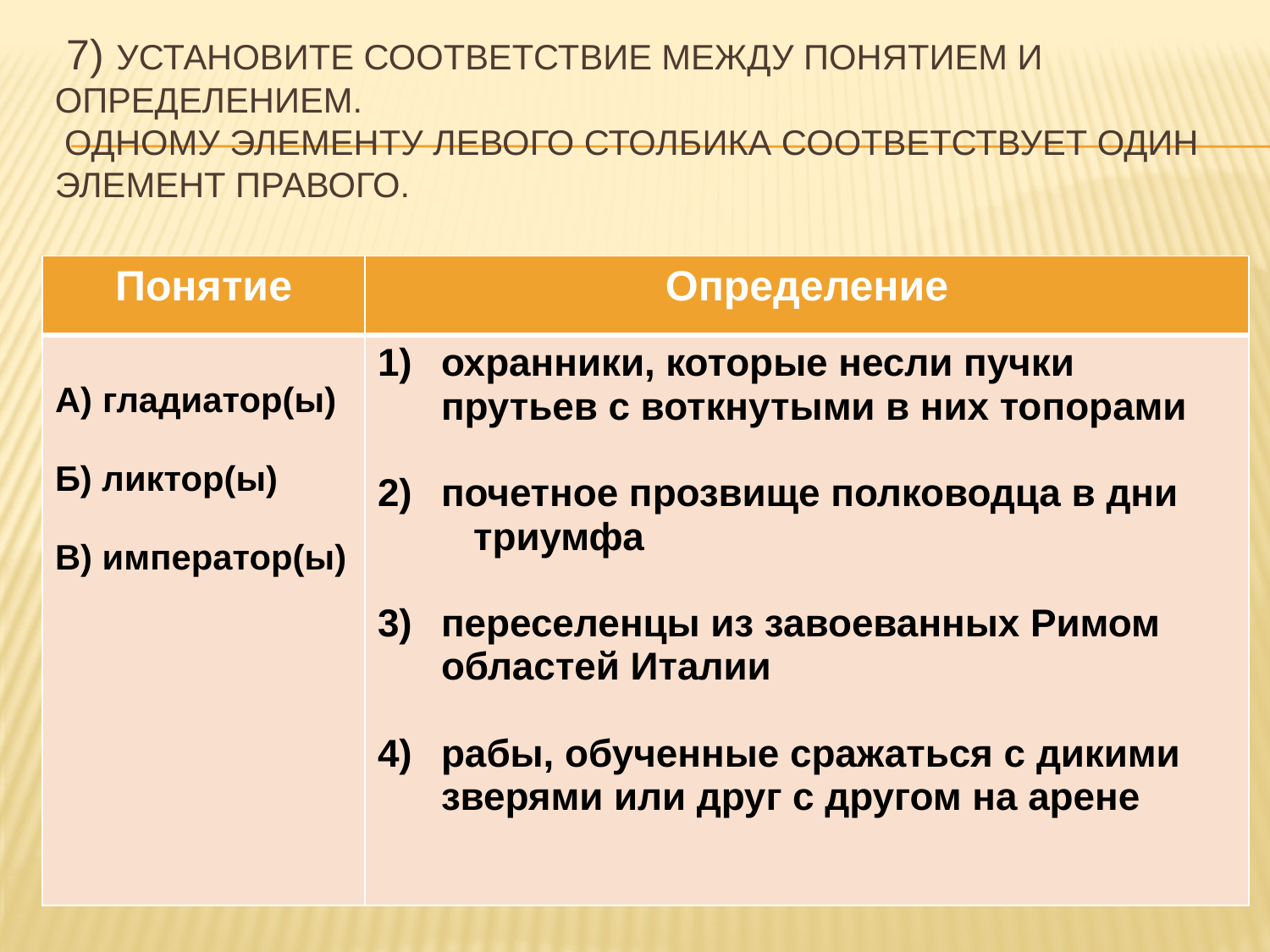

# 7) Установите соответствие между понятием и определением. Одному элементу левого столбика соответствует один элемент правого.
| Понятие | Определение |
| --- | --- |
| гладиатор(ы) Б) ликтор(ы) B) император(ы) | охранники, которые несли пучки прутьев с воткнутыми в них топорами почетное прозвище полководца в дни триумфа переселенцы из завоеванных Римом областей Италии рабы, обученные сражаться с дикими зверями или друг с другом на арене |